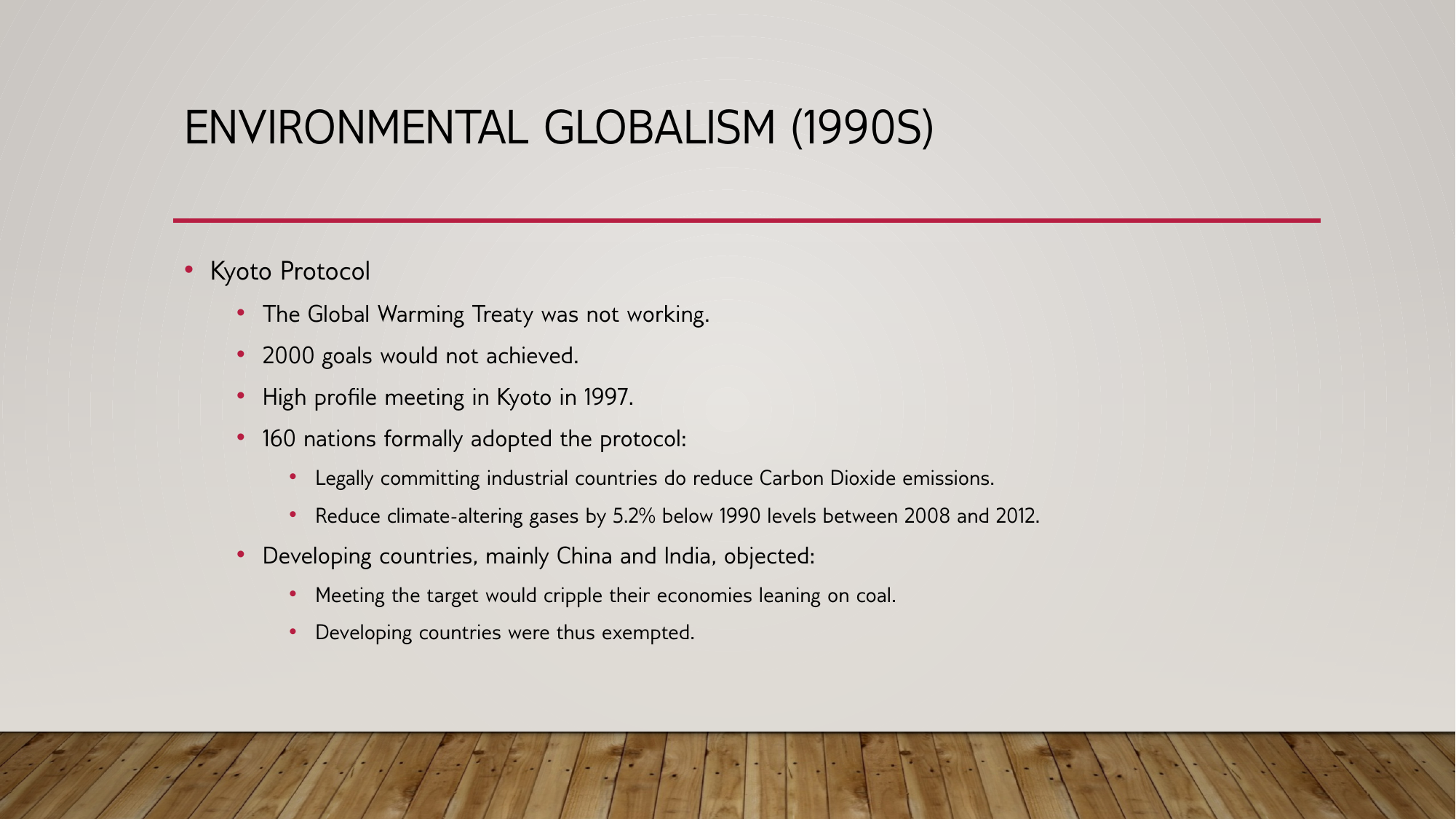

# Environmental Globalism (1990s)
Kyoto Protocol
The Global Warming Treaty was not working.
2000 goals would not achieved.
High profile meeting in Kyoto in 1997.
160 nations formally adopted the protocol:
Legally committing industrial countries do reduce Carbon Dioxide emissions.
Reduce climate-altering gases by 5.2% below 1990 levels between 2008 and 2012.
Developing countries, mainly China and India, objected:
Meeting the target would cripple their economies leaning on coal.
Developing countries were thus exempted.